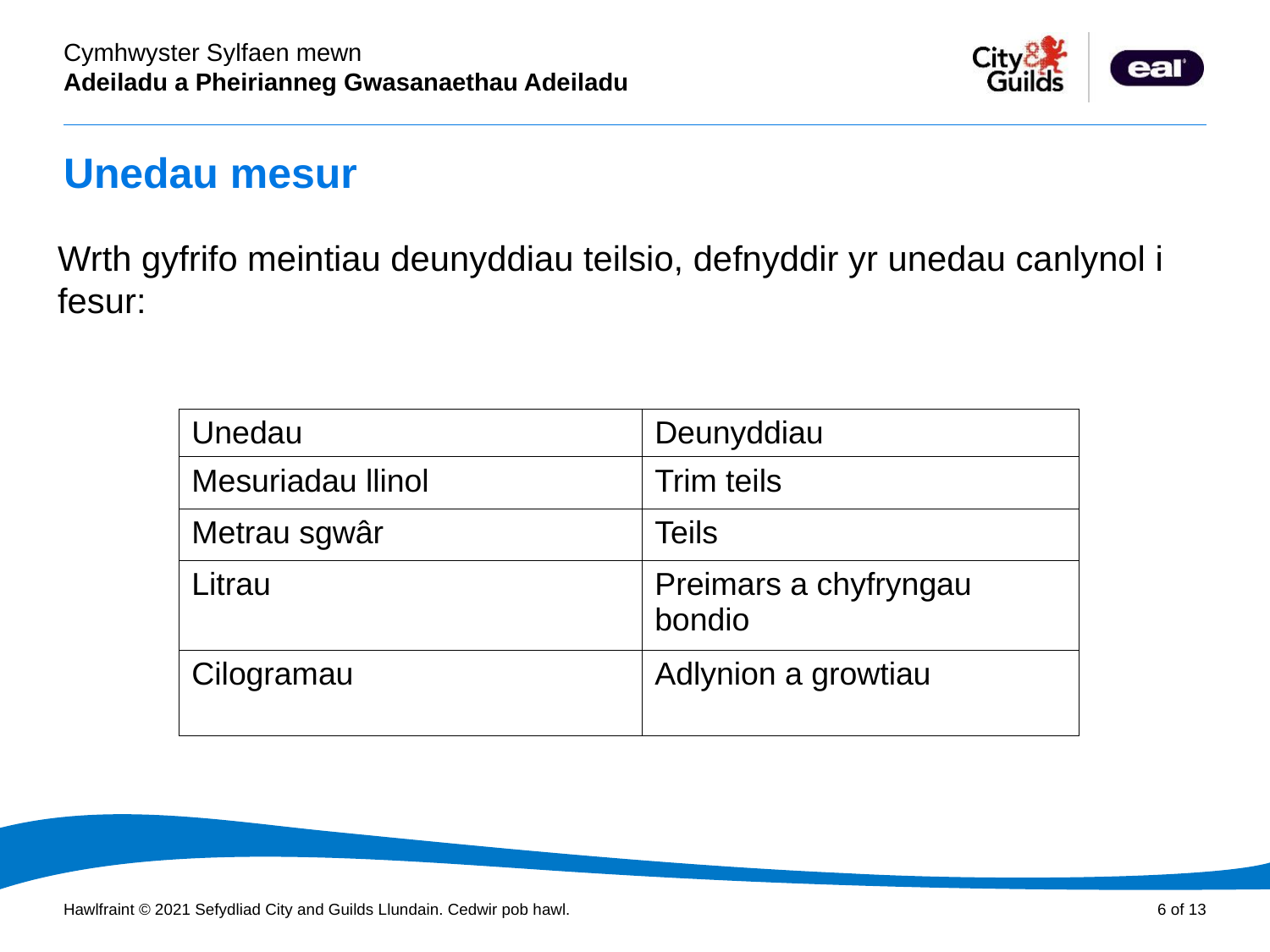

# Unedau mesur
Wrth gyfrifo meintiau deunyddiau teilsio, defnyddir yr unedau canlynol i fesur:

| Unedau | Deunyddiau |
| --- | --- |
| Mesuriadau llinol | Trim teils |
| Metrau sgwâr | Teils |
| Litrau | Preimars a chyfryngau bondio |
| Cilogramau | Adlynion a growtiau |